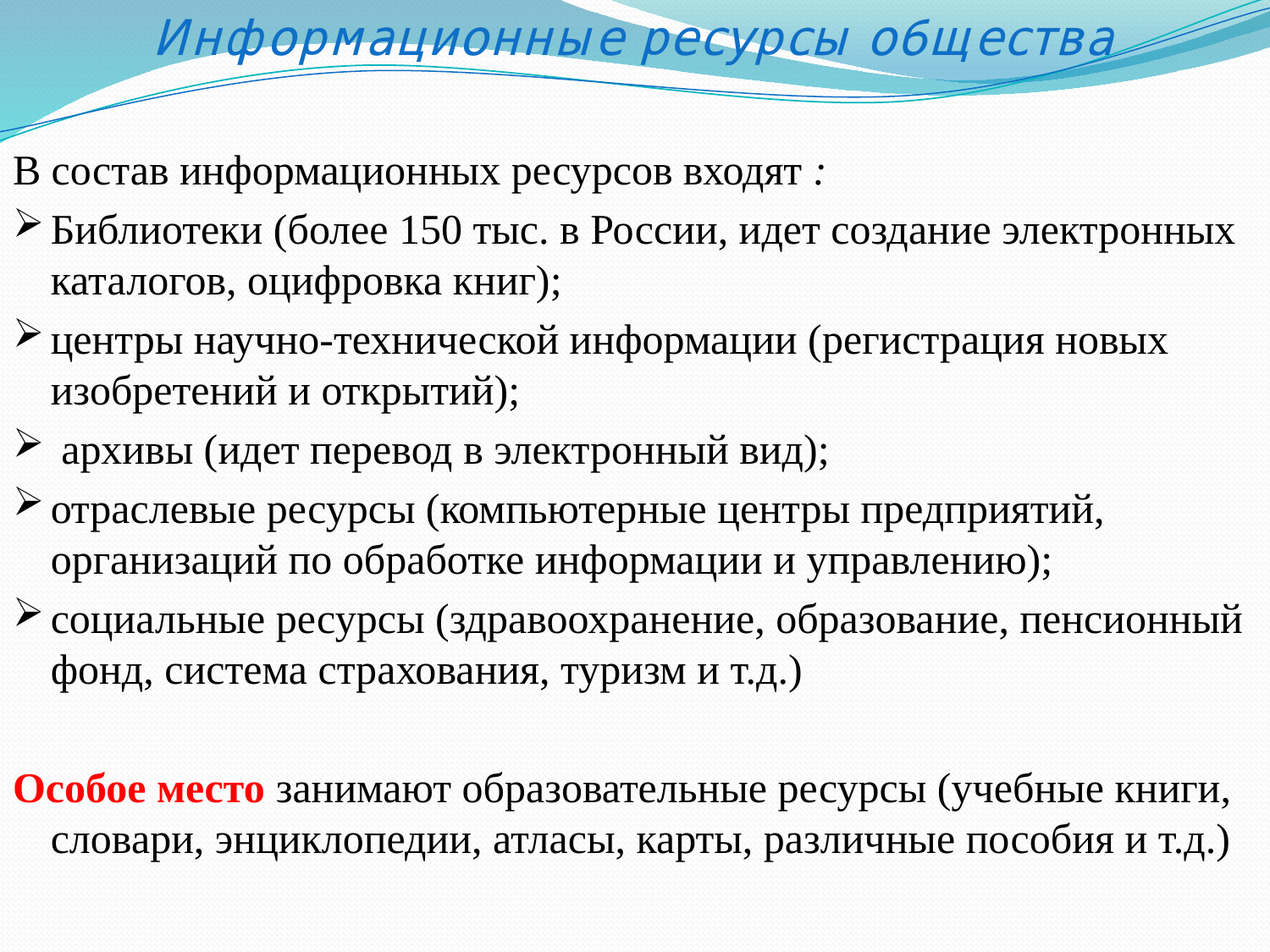

Информационные ресурсы общества

В состав информационных ресурсов входят :
Библиотеки (более 150 тыс. в России, идет создание электронных каталогов, оцифровка книг);
центры научно-технической информации (регистрация новых изобретений и открытий);
 архивы (идет перевод в электронный вид);
отраслевые ресурсы (компьютерные центры предприятий, организаций по обработке информации и управлению);
социальные ресурсы (здравоохранение, образование, пенсионный фонд, система страхования, туризм и т.д.)

Особое место занимают образовательные ресурсы (учебные книги, словари, энциклопедии, атласы, карты, различные пособия и т.д.)